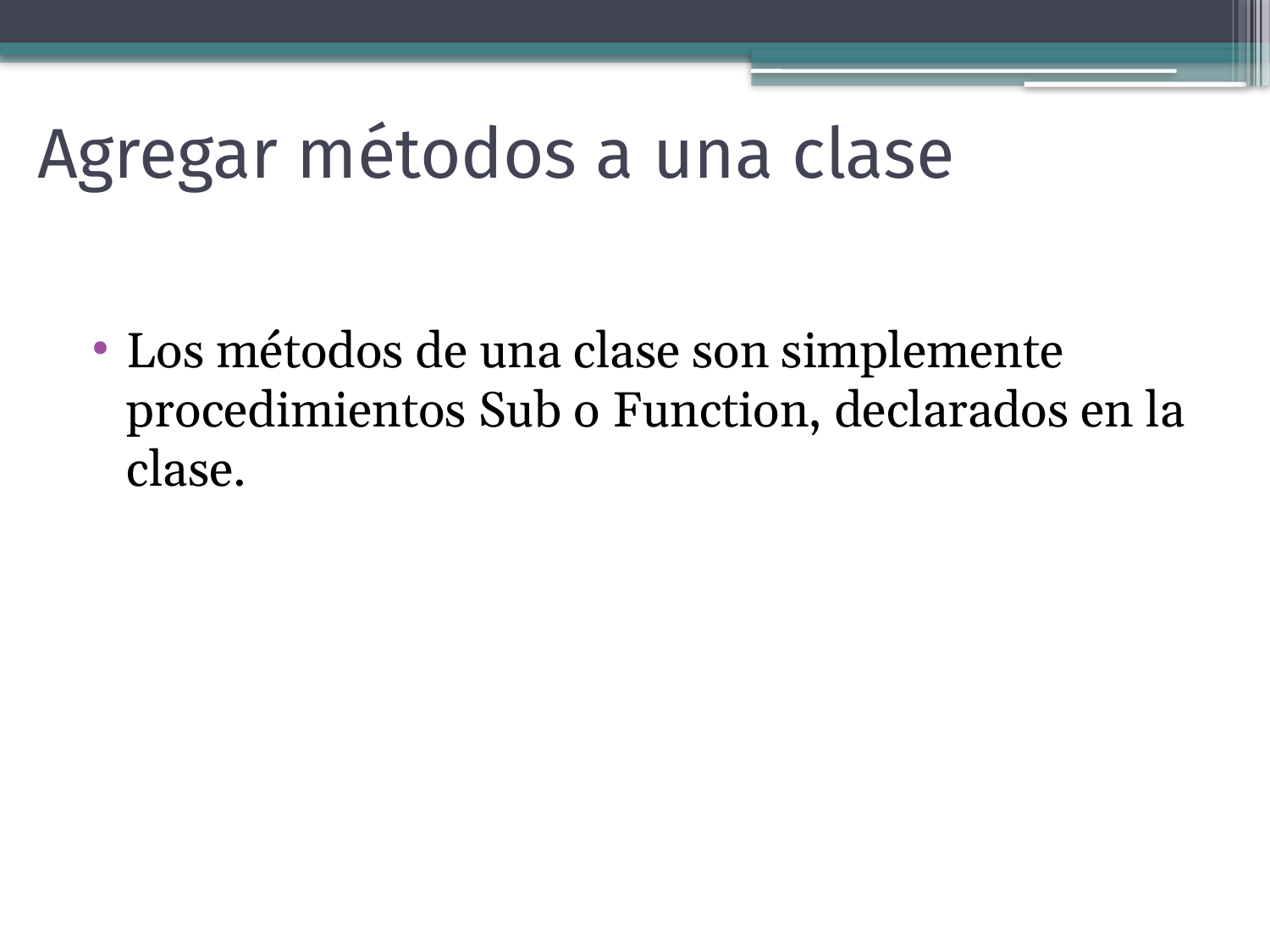

# Agregar métodos a una clase
Los métodos de una clase son simplemente procedimientos Sub o Function, declarados en la clase.